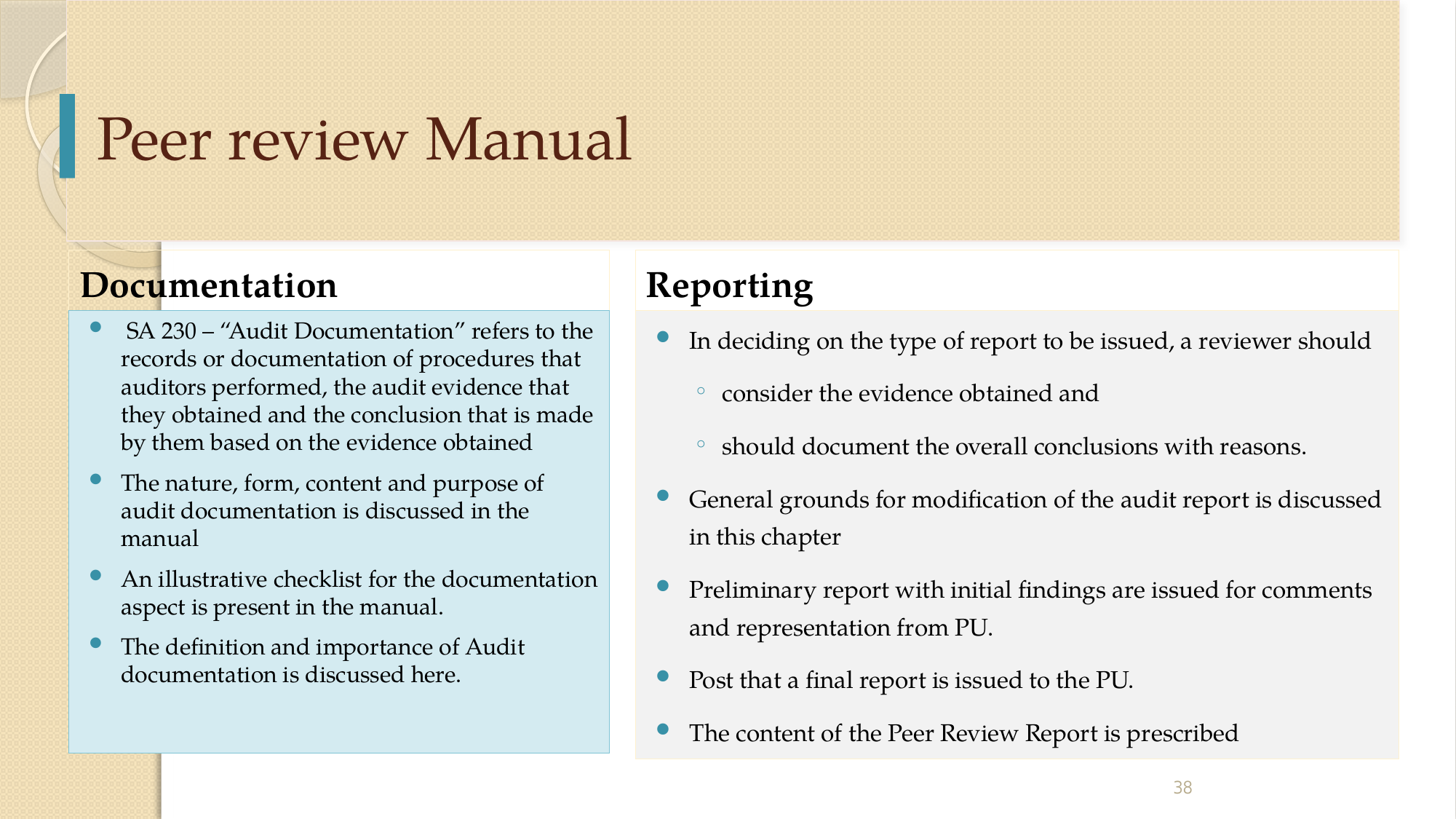

# Peer review Manual
Reporting
Documentation
 SA 230 – “Audit Documentation” refers to the records or documentation of procedures that auditors performed, the audit evidence that they obtained and the conclusion that is made by them based on the evidence obtained
The nature, form, content and purpose of audit documentation is discussed in the manual
An illustrative checklist for the documentation aspect is present in the manual.
The definition and importance of Audit documentation is discussed here.

In deciding on the type of report to be issued, a reviewer should
consider the evidence obtained and
should document the overall conclusions with reasons.
General grounds for modification of the audit report is discussed in this chapter
Preliminary report with initial findings are issued for comments and representation from PU.
Post that a final report is issued to the PU.
The content of the Peer Review Report is prescribed

38